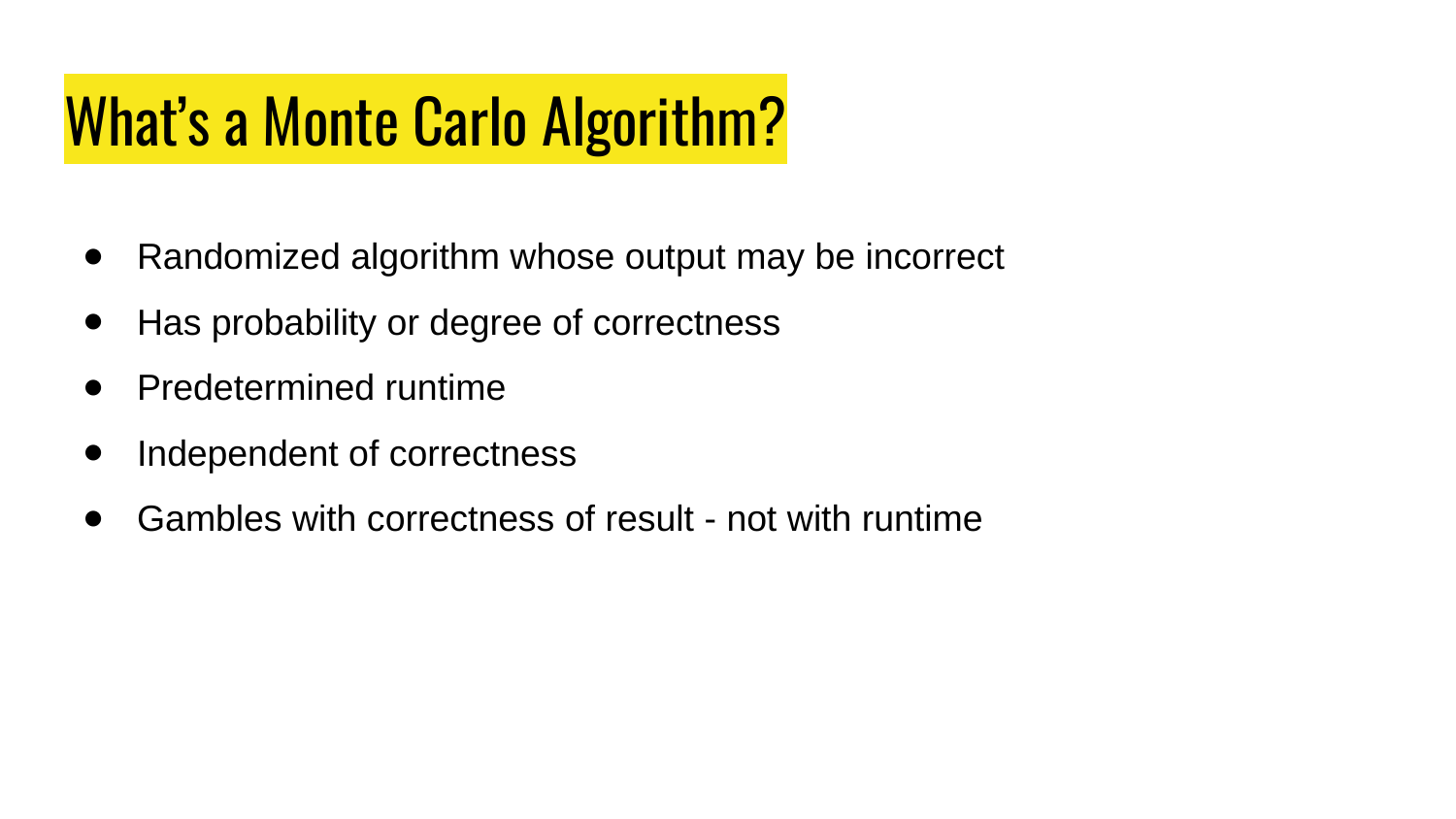

# What’s a Monte Carlo Algorithm?
Randomized algorithm whose output may be incorrect
Has probability or degree of correctness
Predetermined runtime
Independent of correctness
Gambles with correctness of result - not with runtime